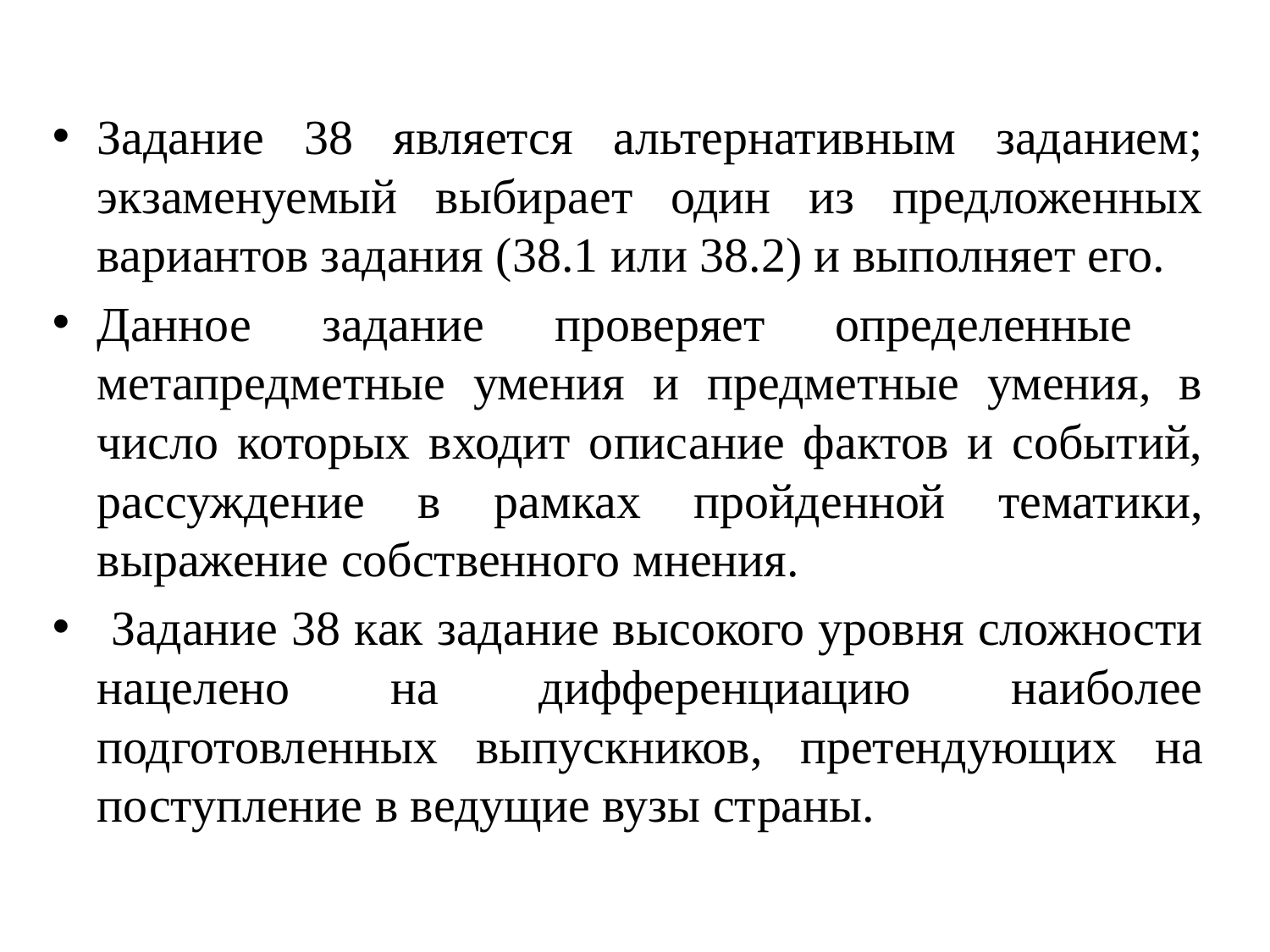

#
Задание 38 является альтернативным заданием; экзаменуемый выбирает один из предложенных вариантов задания (38.1 или 38.2) и выполняет его.
Данное задание проверяет определенные  метапредметные умения и предметные умения, в число которых входит описание фактов и событий, рассуждение в рамках пройденной тематики, выражение собственного мнения.
 Задание 38 как задание высокого уровня сложности нацелено на дифференциацию наиболее подготовленных выпускников, претендующих на поступление в ведущие вузы страны.